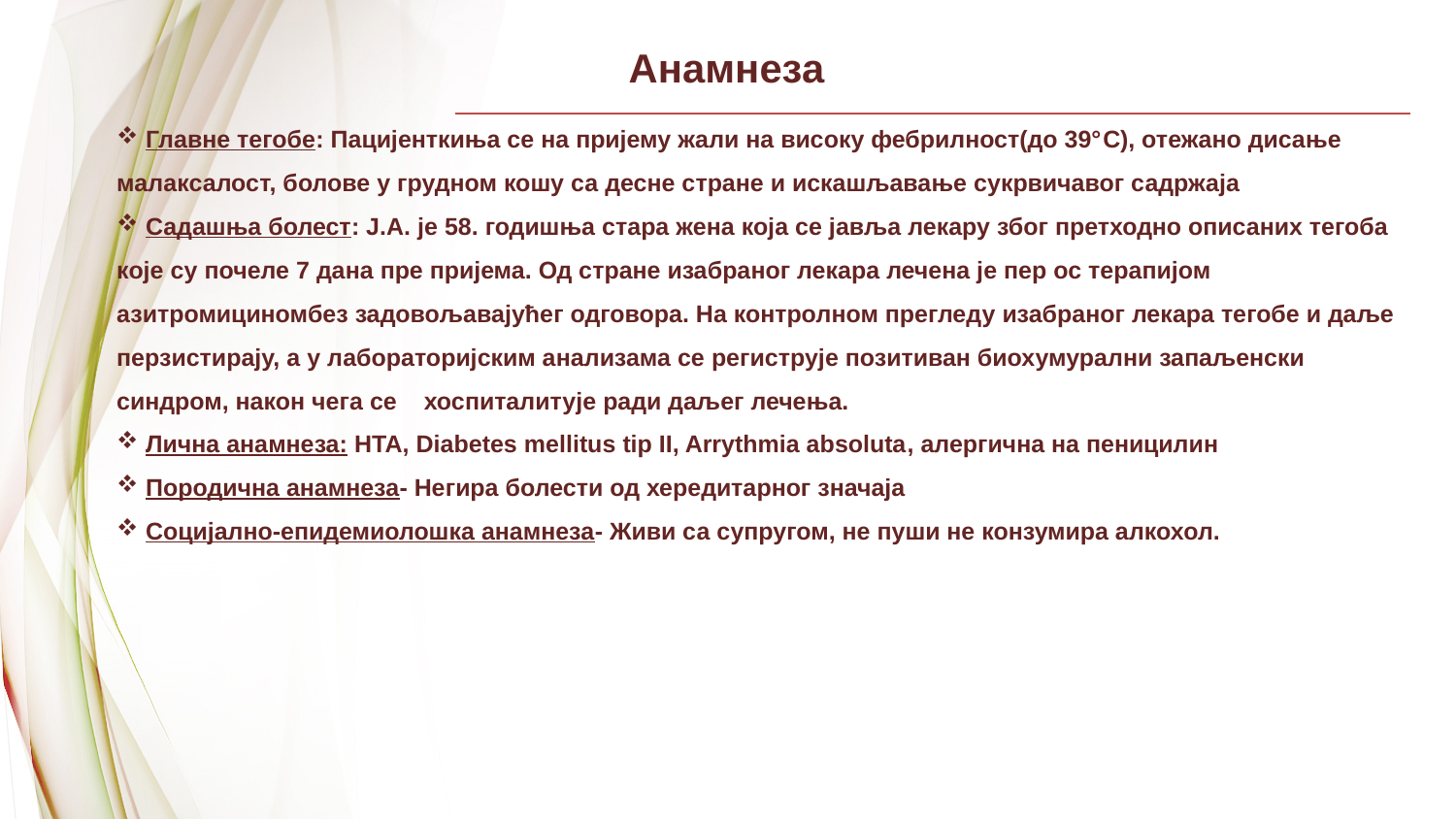

Анамнеза
 Главне тегобе: Пацијенткиња се на пријему жали на високу фебрилност(до 39°C), отежано дисање          малаксалост, болове у грудном кошу са десне стране и искашљавање сукрвичавог садржаја
 Садашња болест: Ј.А. је 58. годишња стара жена која се јавља лекару због претходно описаних тегоба   које су почеле 7 дана пре пријема. Од стране изабраног лекара лечена је пер ос терапијом азитромициномбез задовољавајућег одговора. На контролном прегледу изабраног лекара тегобе и даље перзистирају, а у лабораторијским анализама се региструје позитиван биохумурални запаљенски синдром, након чега се    хоспиталитује ради даљег лечења.
 Лична анамнеза: HTA, Diabetes mellitus tip II, Arrythmia absoluta, алергична на пеницилин
 Породична анамнеза- Негира болести од хередитарног значаја
 Социјално-епидемиолошка анамнеза- Живи са супругом, не пуши не конзумира алкохол.